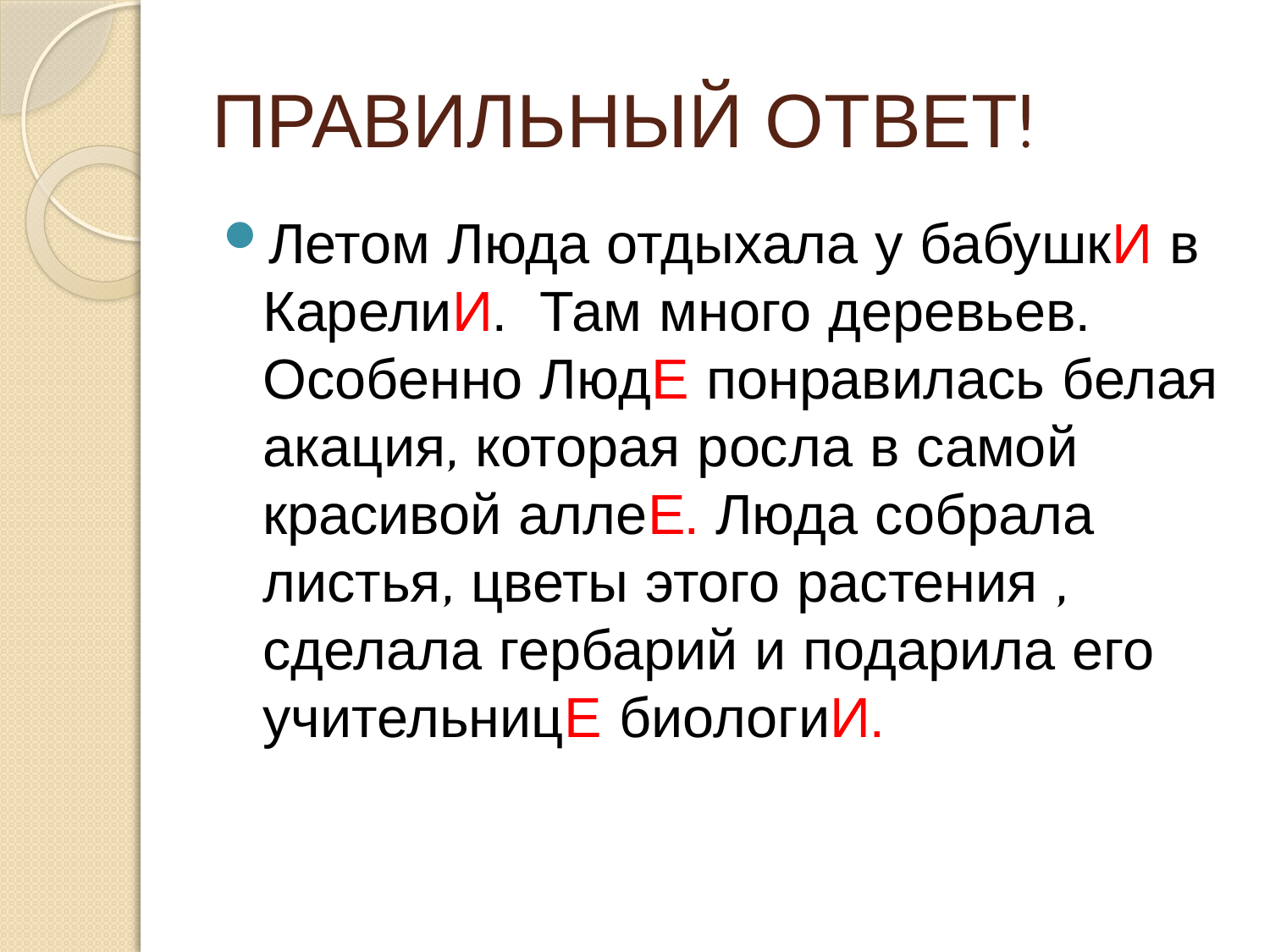

# ПРАВИЛЬНЫЙ ОТВЕТ!
Летом Люда отдыхала у бабушкИ в КарелиИ.  Там много деревьев. Особенно ЛюдЕ понравилась белая акация, которая росла в самой красивой аллеЕ. Люда собрала листья, цветы этого растения , сделала гербарий и подарила его учительницЕ биологиИ.